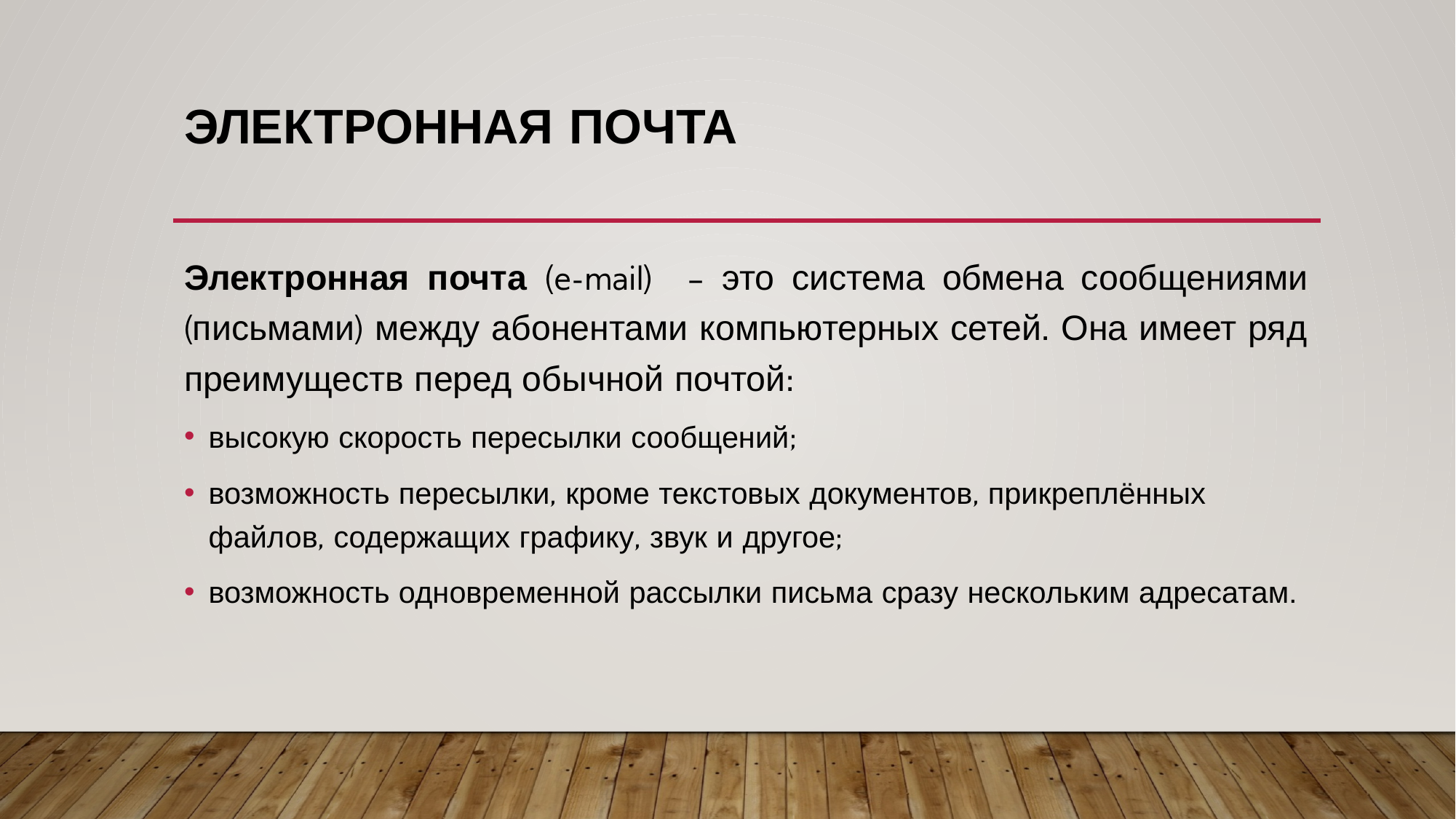

# ЭЛЕКТРОННАЯ ПОЧТА
Электронная почта (e-mail)  – это система обмена сообщениями (письмами) между абонентами компьютерных сетей. Она имеет ряд преимуществ перед обычной почтой:
высокую скорость пересылки сообщений;
возможность пересылки, кроме текстовых документов, прикреплённых файлов, содержащих графику, звук и другое;
возможность одновременной рассылки письма сразу нескольким адресатам.